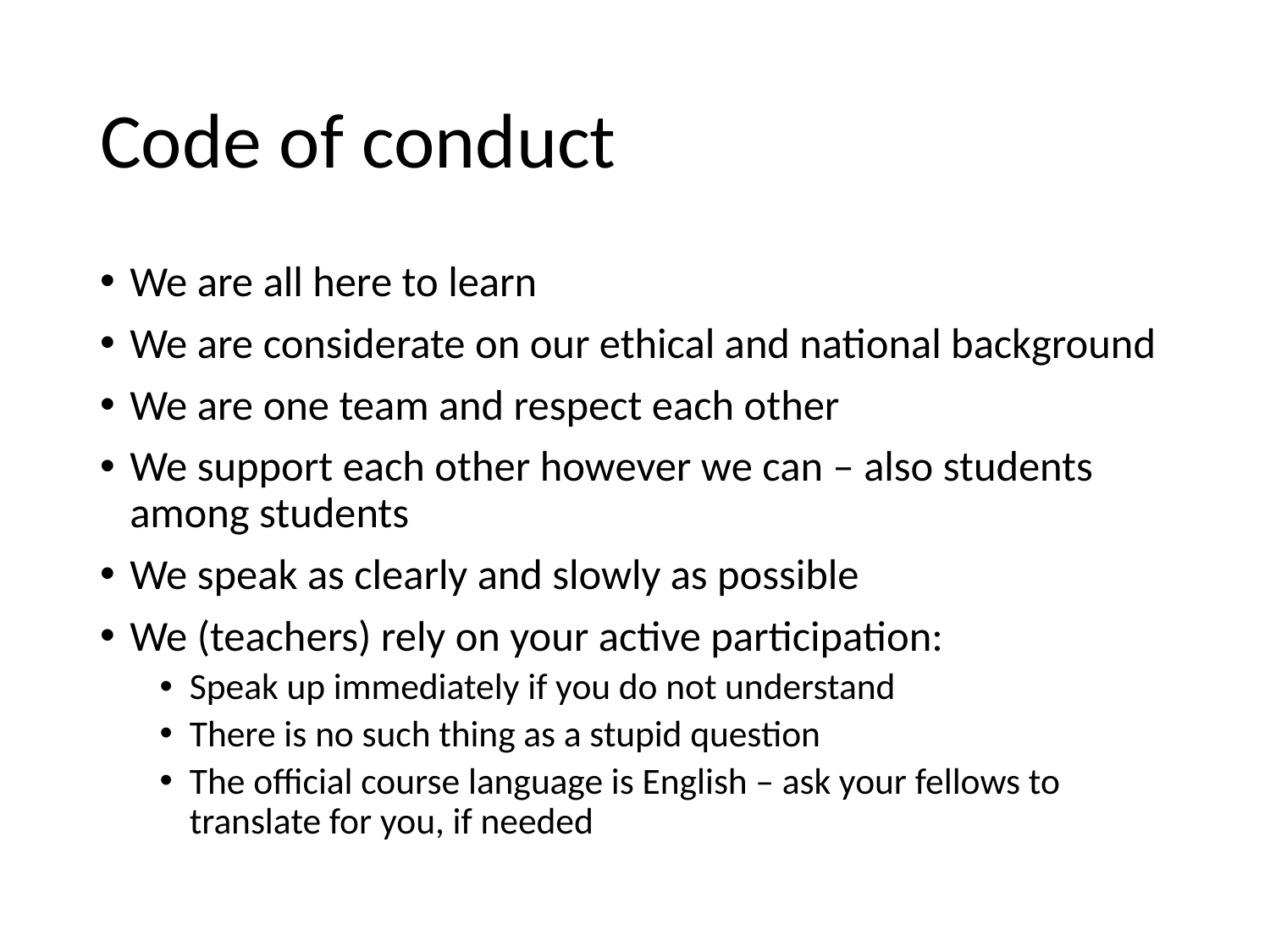

# Code of conduct
We are all here to learn
We are considerate on our ethical and national background
We are one team and respect each other
We support each other however we can – also students among students
We speak as clearly and slowly as possible
We (teachers) rely on your active participation:
Speak up immediately if you do not understand
There is no such thing as a stupid question
The official course language is English – ask your fellows to translate for you, if needed